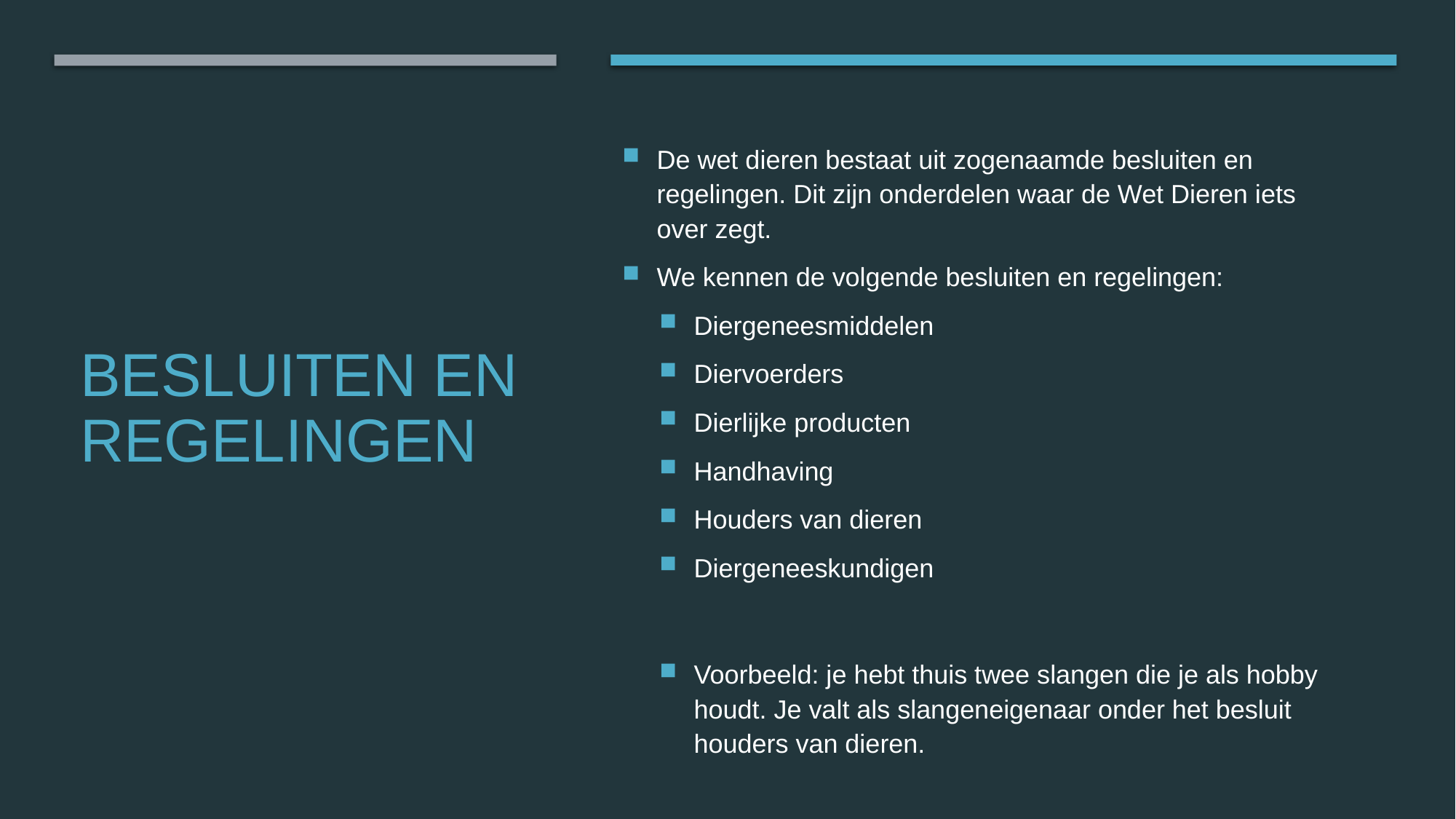

De wet dieren bestaat uit zogenaamde besluiten en regelingen. Dit zijn onderdelen waar de Wet Dieren iets over zegt.
We kennen de volgende besluiten en regelingen:
Diergeneesmiddelen
Diervoerders
Dierlijke producten
Handhaving
Houders van dieren
Diergeneeskundigen

Voorbeeld: je hebt thuis twee slangen die je als hobby houdt. Je valt als slangeneigenaar onder het besluit houders van dieren.

# Besluiten en regelingen